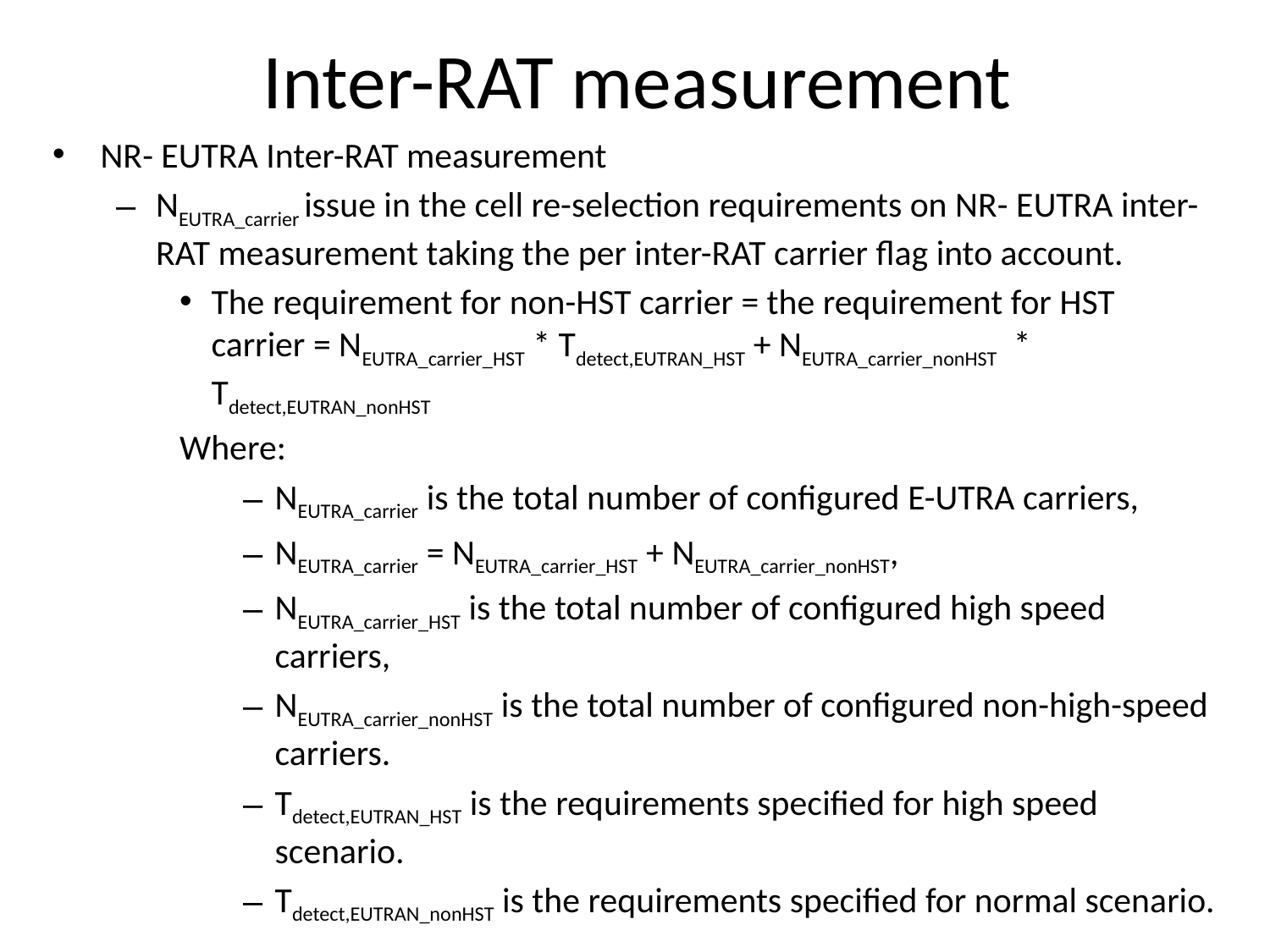

# Inter-RAT measurement
NR- EUTRA Inter-RAT measurement
NEUTRA_carrier issue in the cell re-selection requirements on NR- EUTRA inter-RAT measurement taking the per inter-RAT carrier flag into account.
The requirement for non-HST carrier = the requirement for HST carrier = NEUTRA_carrier_HST * Tdetect,EUTRAN_HST + NEUTRA_carrier_nonHST  * Tdetect,EUTRAN_nonHST
Where:
NEUTRA_carrier is the total number of configured E-UTRA carriers,
NEUTRA_carrier = NEUTRA_carrier_HST + NEUTRA_carrier_nonHST,
NEUTRA_carrier_HST is the total number of configured high speed carriers,
NEUTRA_carrier_nonHST is the total number of configured non-high-speed carriers.
Tdetect,EUTRAN_HST is the requirements specified for high speed scenario.
Tdetect,EUTRAN_nonHST is the requirements specified for normal scenario.